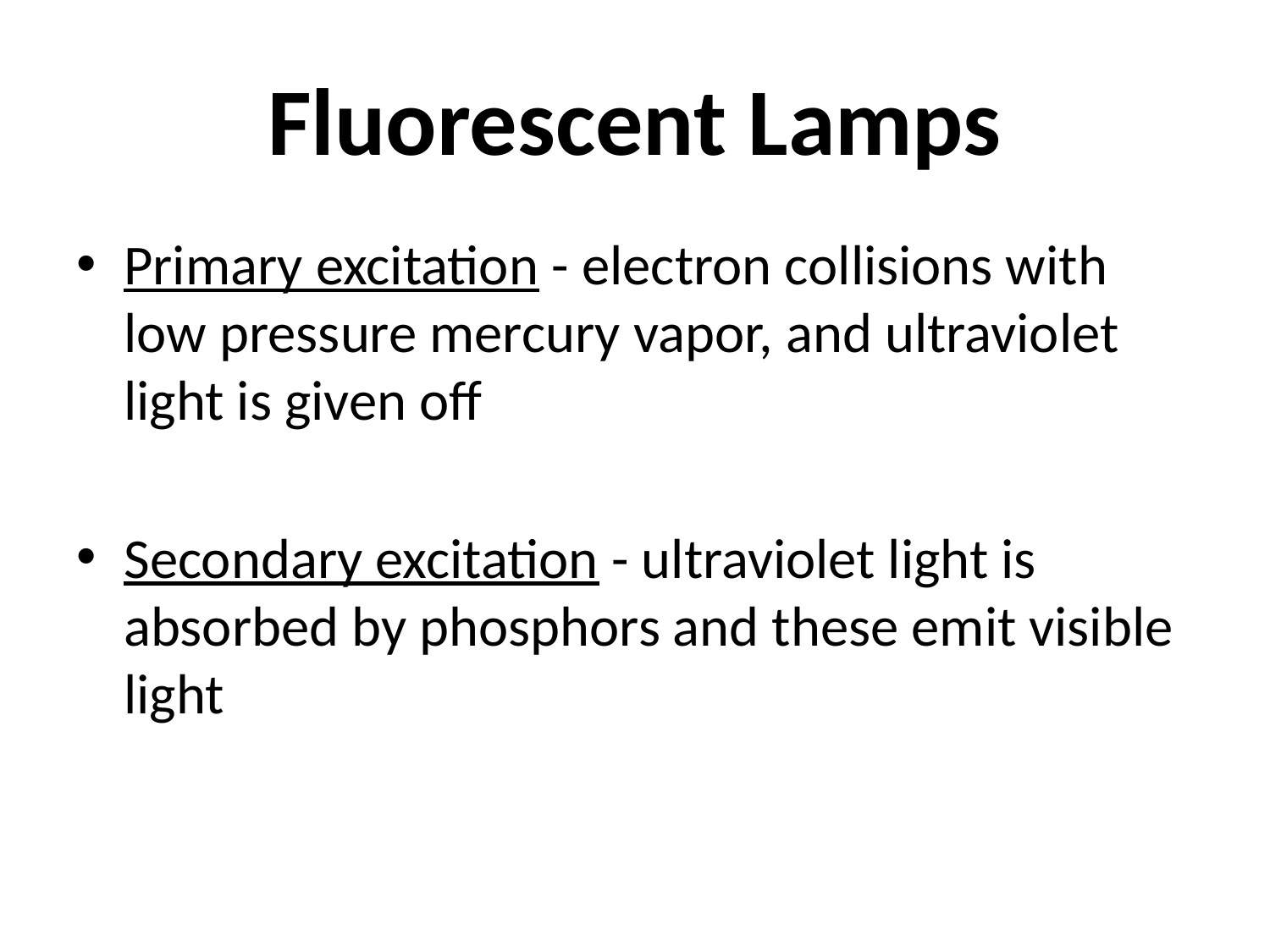

# Fluorescent Lamps
Primary excitation - electron collisions with low pressure mercury vapor, and ultraviolet light is given off

Secondary excitation - ultraviolet light is absorbed by phosphors and these emit visible light